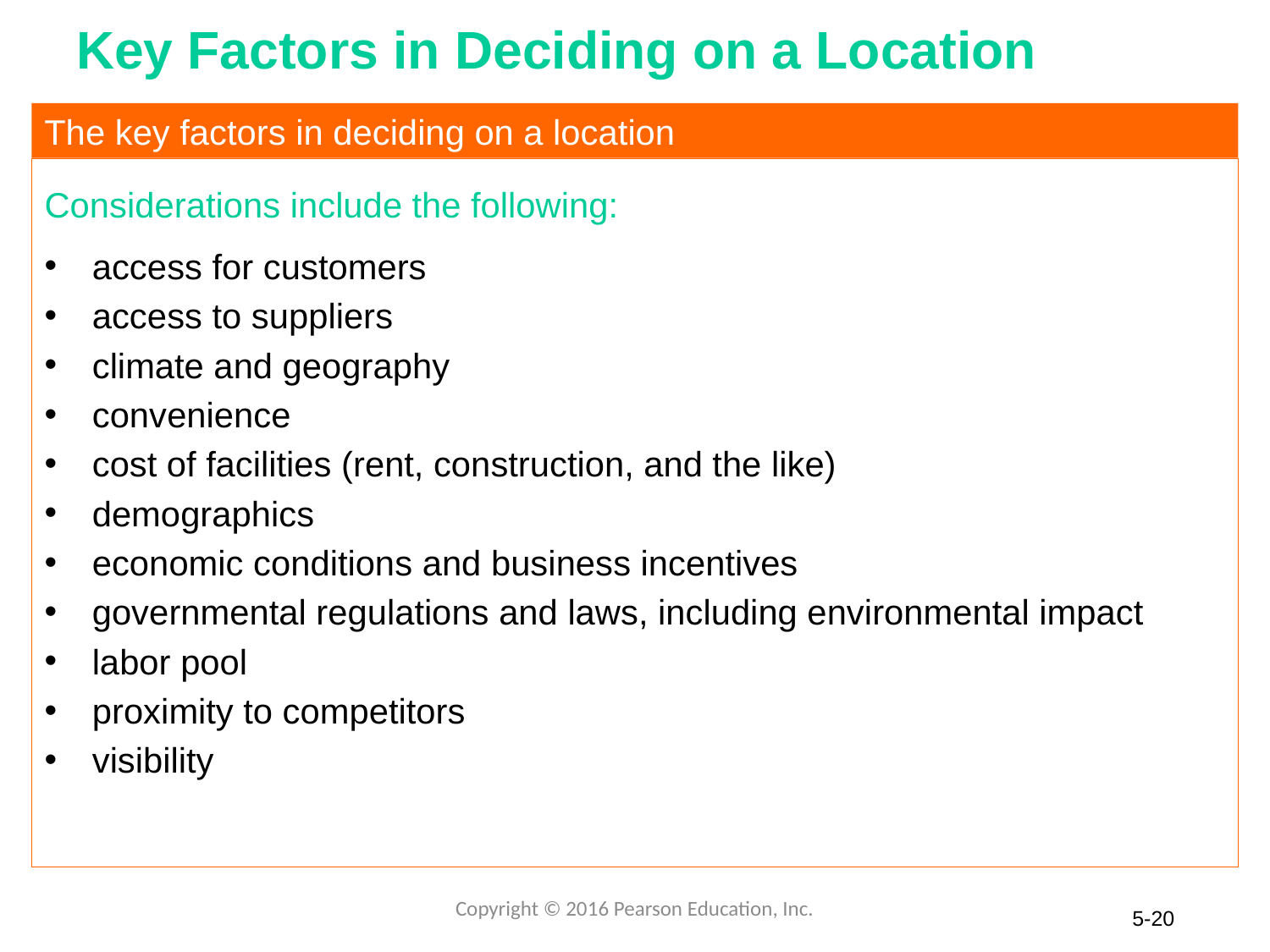

# Key Factors in Deciding on a Location
The key factors in deciding on a location

Considerations include the following:

access for customers
access to suppliers
climate and geography
convenience
cost of facilities (rent, construction, and the like)
demographics
economic conditions and business incentives
governmental regulations and laws, including environmental impact
labor pool
proximity to competitors
visibility
Copyright © 2016 Pearson Education, Inc.